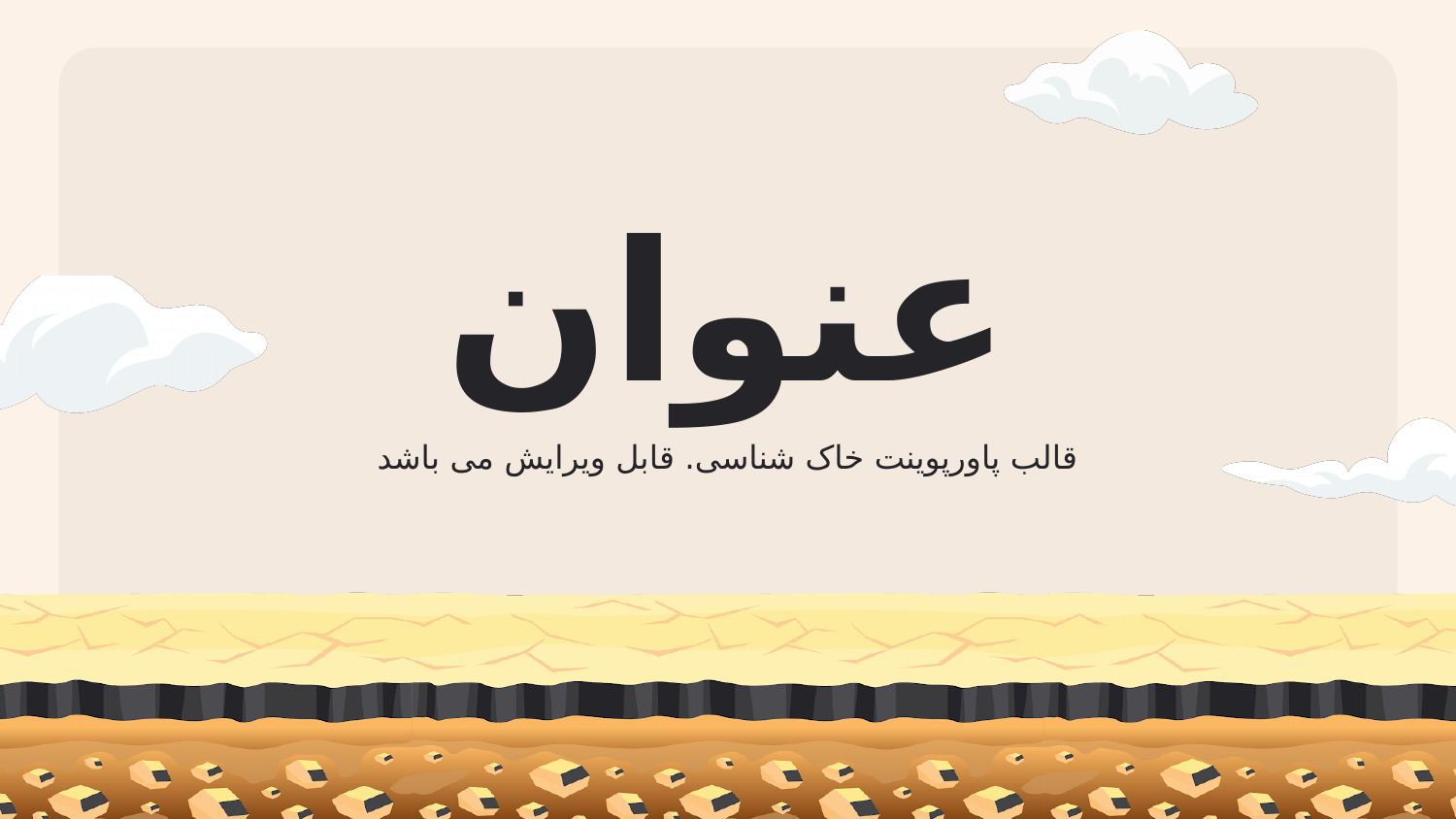

# عنوان
قالب پاورپوینت خاک شناسی. قابل ویرایش می باشد